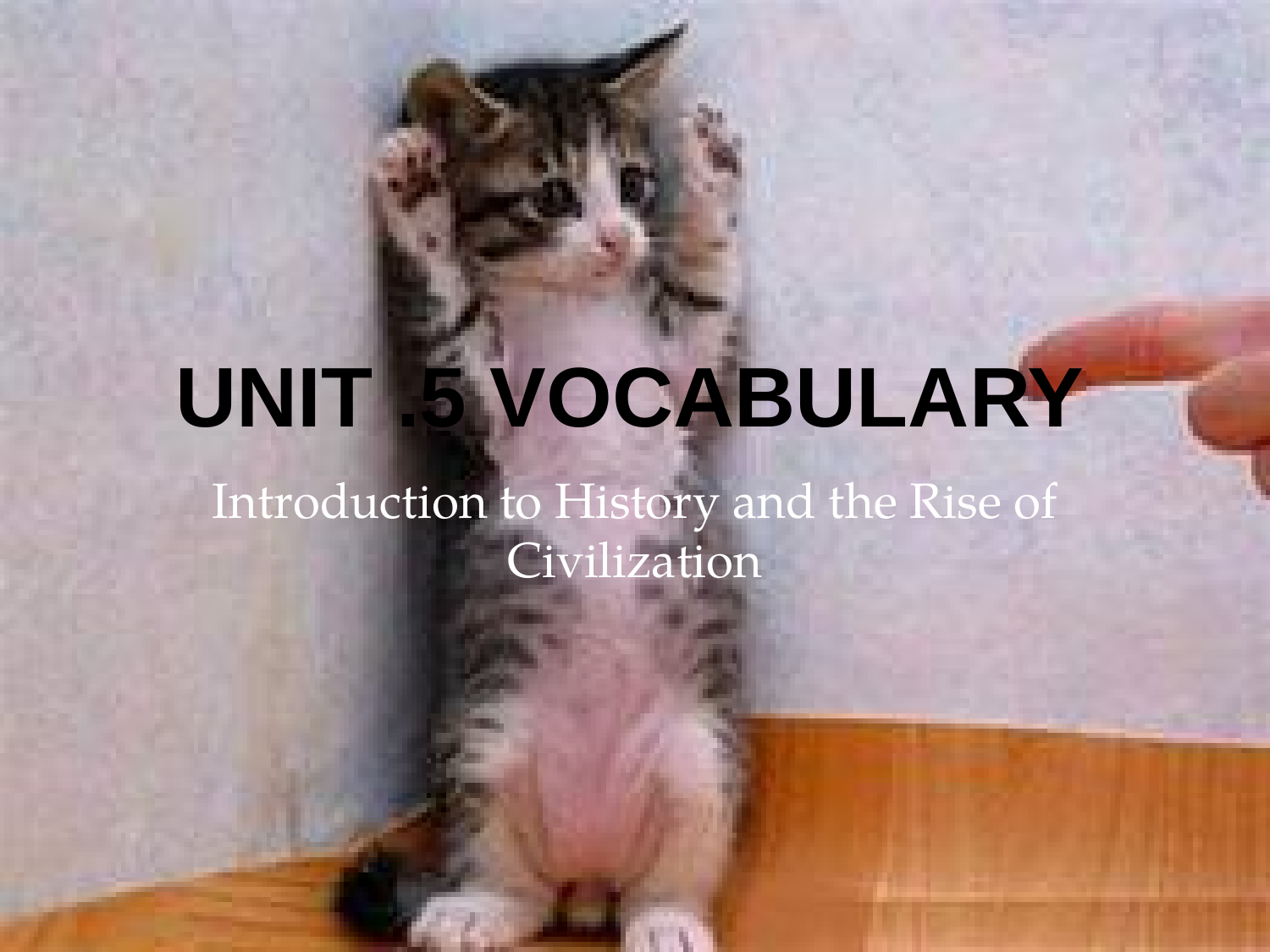

# Unit .5 Vocabulary
Introduction to History and the Rise of Civilization